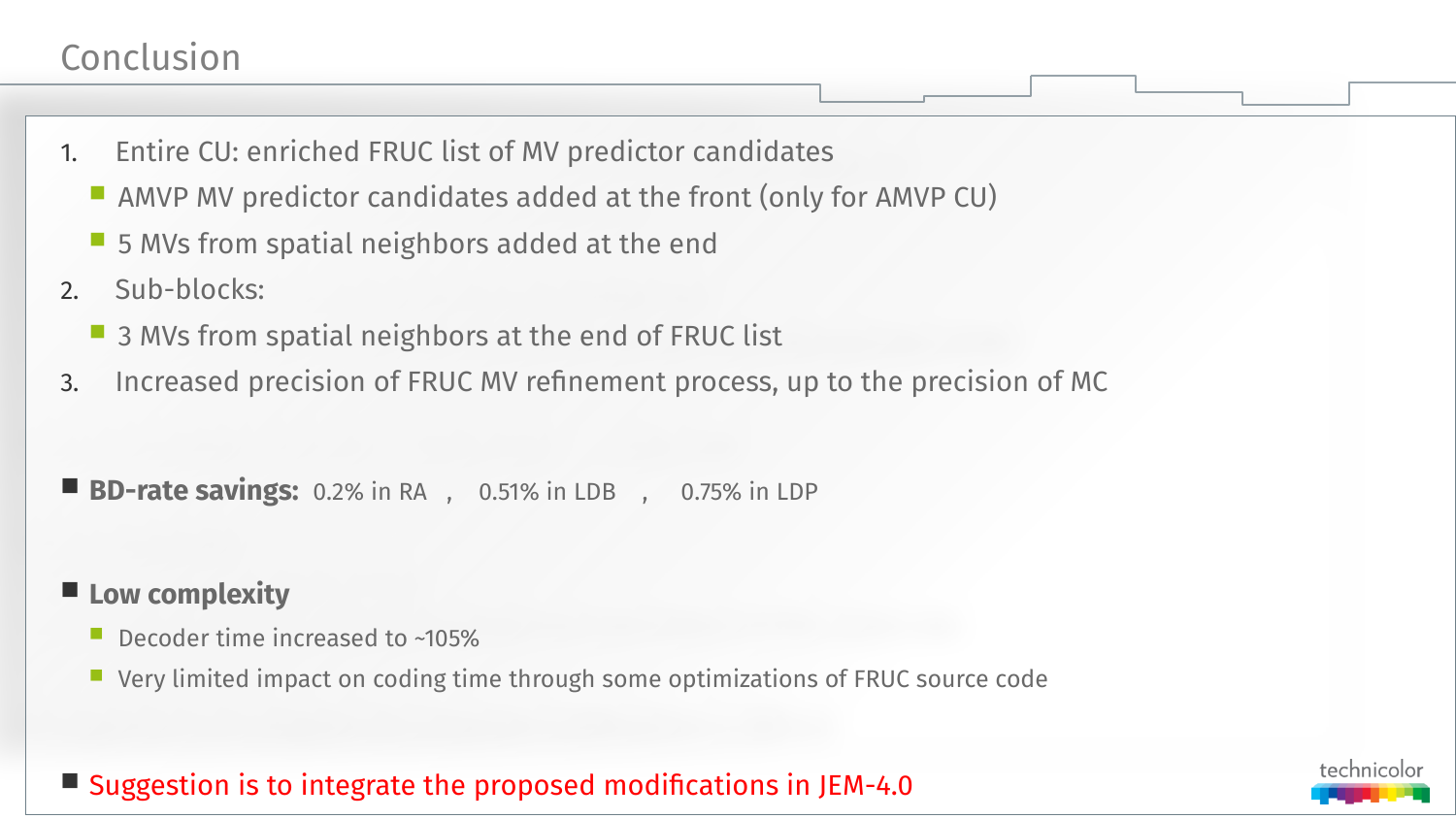

# Conclusion
Entire CU: enriched FRUC list of MV predictor candidates
AMVP MV predictor candidates added at the front (only for AMVP CU)
5 MVs from spatial neighbors added at the end
Sub-blocks:
3 MVs from spatial neighbors at the end of FRUC list
Increased precision of FRUC MV refinement process, up to the precision of MC

BD-rate savings:  0.2% in RA   ,    0.51% in LDB    ,     0.75% in LDP

Low complexity
Decoder time increased to ~105%
Very limited impact on coding time through some optimizations of FRUC source code

Suggestion is to integrate the proposed modifications in JEM-4.0